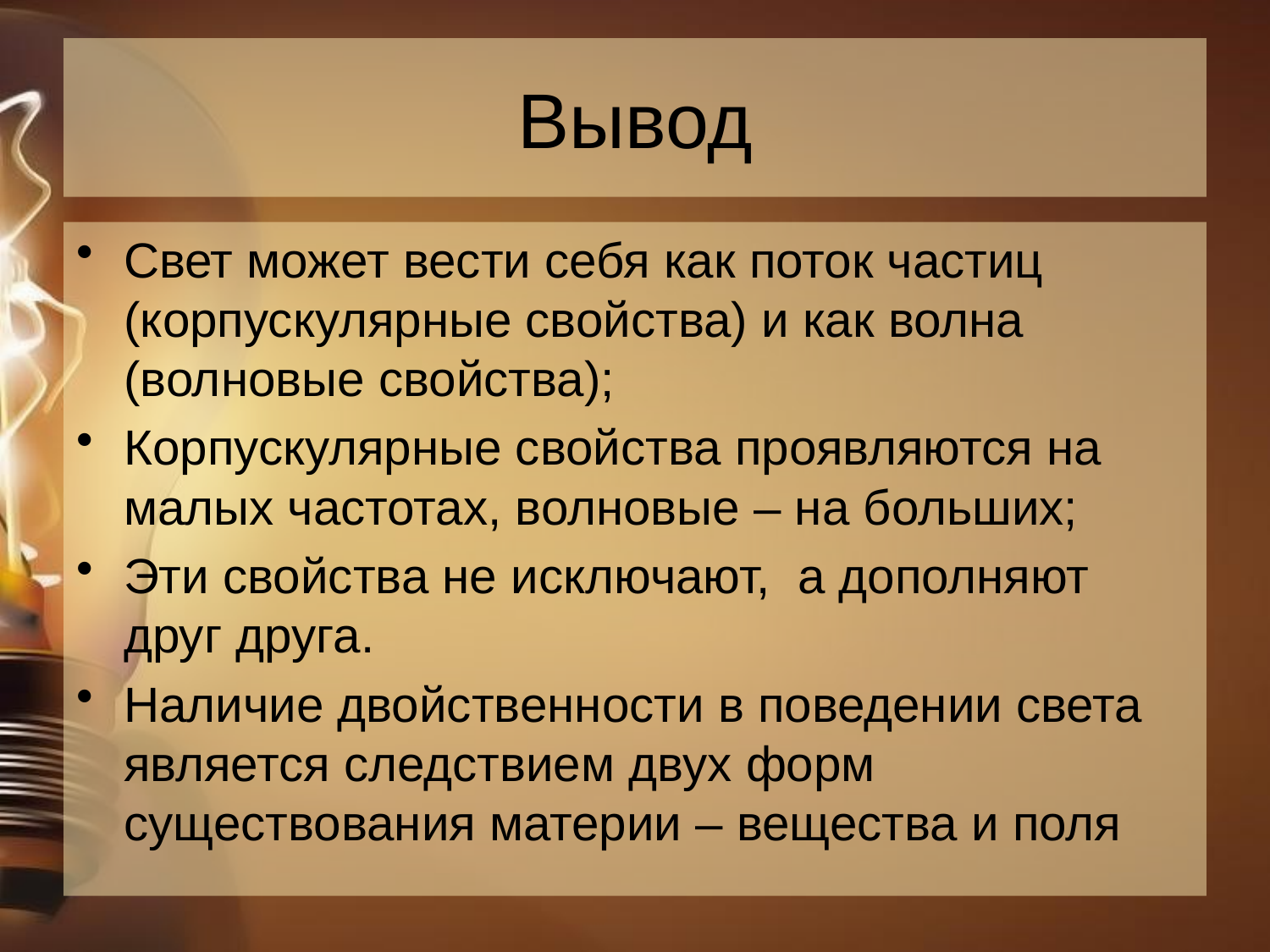

# Вывод
Свет может вести себя как поток частиц (корпускулярные свойства) и как волна (волновые свойства);
Корпускулярные свойства проявляются на малых частотах, волновые – на больших;
Эти свойства не исключают,  а дополняют друг друга.
Наличие двойственности в поведении света является следствием двух форм существования материи – вещества и поля